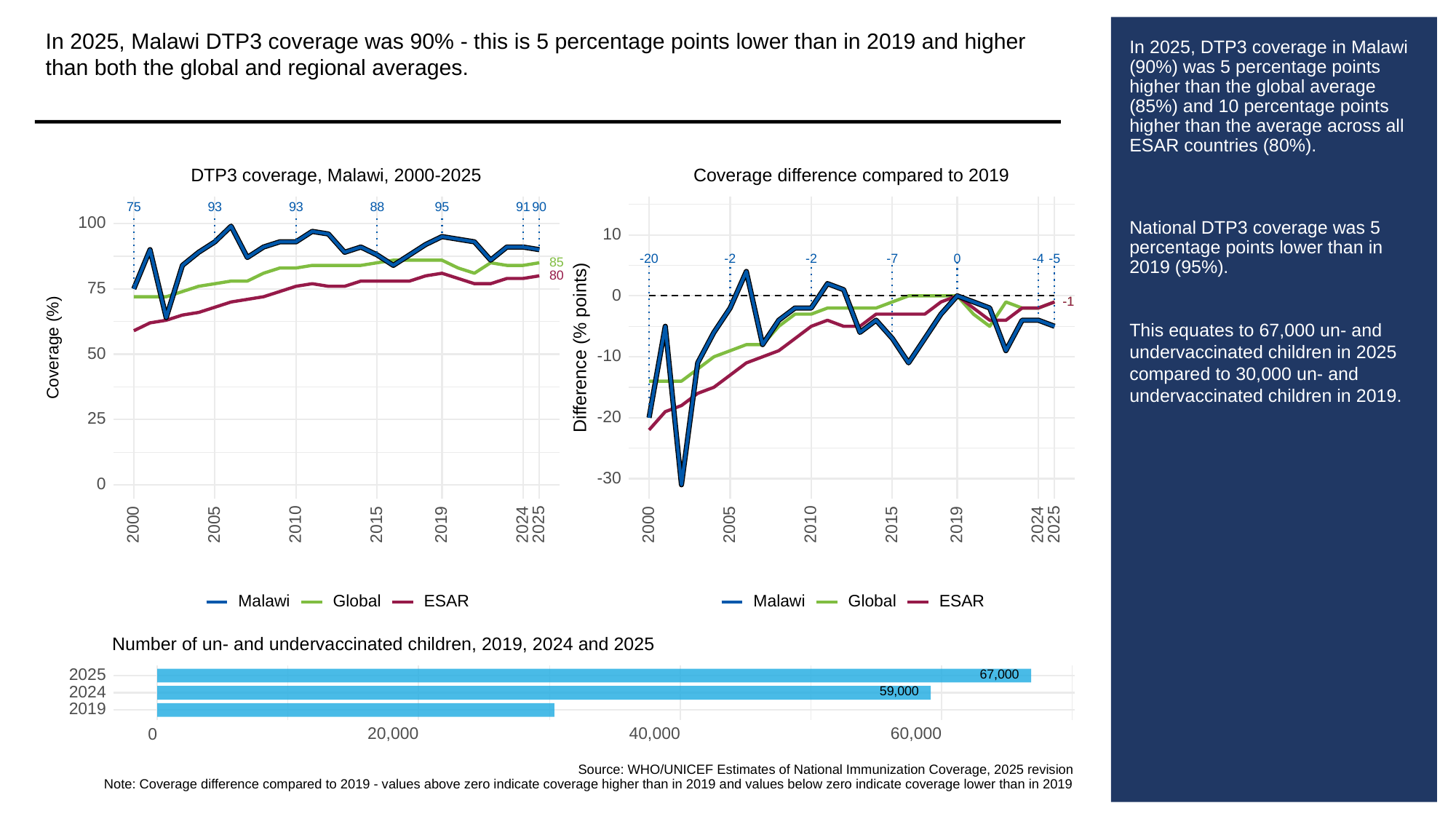

In 2025, Malawi DTP3 coverage was 90% - this is 5 percentage points lower than in 2019 and higher than both the global and regional averages.
# In 2025, DTP3 coverage in Malawi (90%) was 5 percentage points higher than the global average (85%) and 10 percentage points higher than the average across all ESAR countries (80%).

National DTP3 coverage was 5 percentage points lower than in 2019 (95%).

This equates to 67,000 un- and undervaccinated children in 2025 compared to 30,000 un- and undervaccinated children in 2019.

Coverage difference compared to 2019
DTP3 coverage, Malawi, 2000-2025

93
93
88
95
91
90
75

100

10

-20
0
-2
-2
-5
-4
-7

85

80

75

0

-1
-1

Difference (% points)
Coverage (%)
50
-10

-20
25

-30
0

2000
2005
2010
2015
2019
2024
2025
2000
2005
2010
2015
2019
2024
2025
Global
ESAR
Global
ESAR
Malawi
Malawi

Number of un- and undervaccinated children, 2019, 2024 and 2025

67,000
2025

59,000
2024

2019

20,000
40,000
60,000
0
Source: WHO/UNICEF Estimates of National Immunization Coverage, 2025 revision
Note: Coverage difference compared to 2019 - values above zero indicate coverage higher than in 2019 and values below zero indicate coverage lower than in 2019